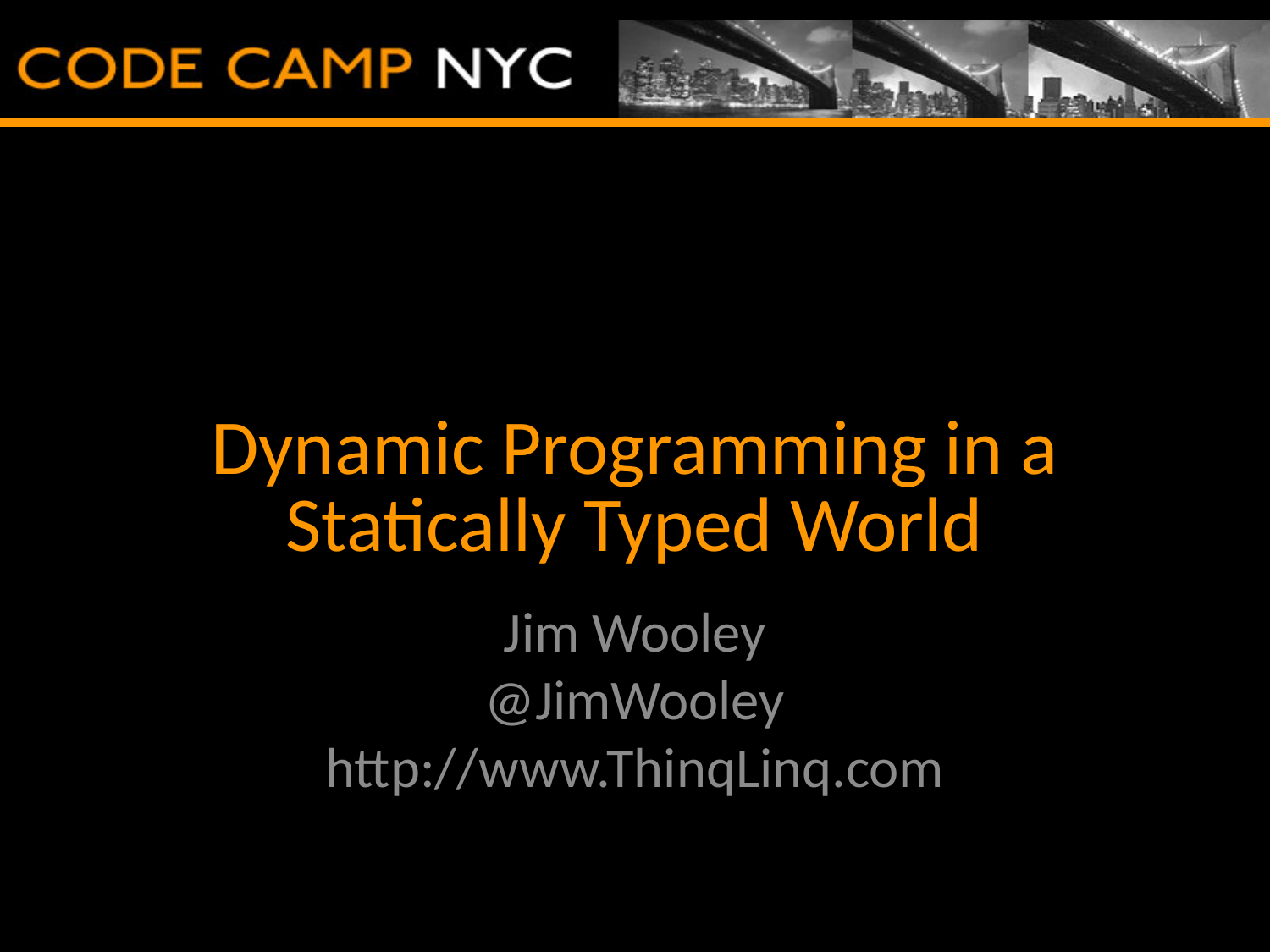

# Dynamic Programming in a Statically Typed World
Jim Wooley
@JimWooley
http://www.ThinqLinq.com